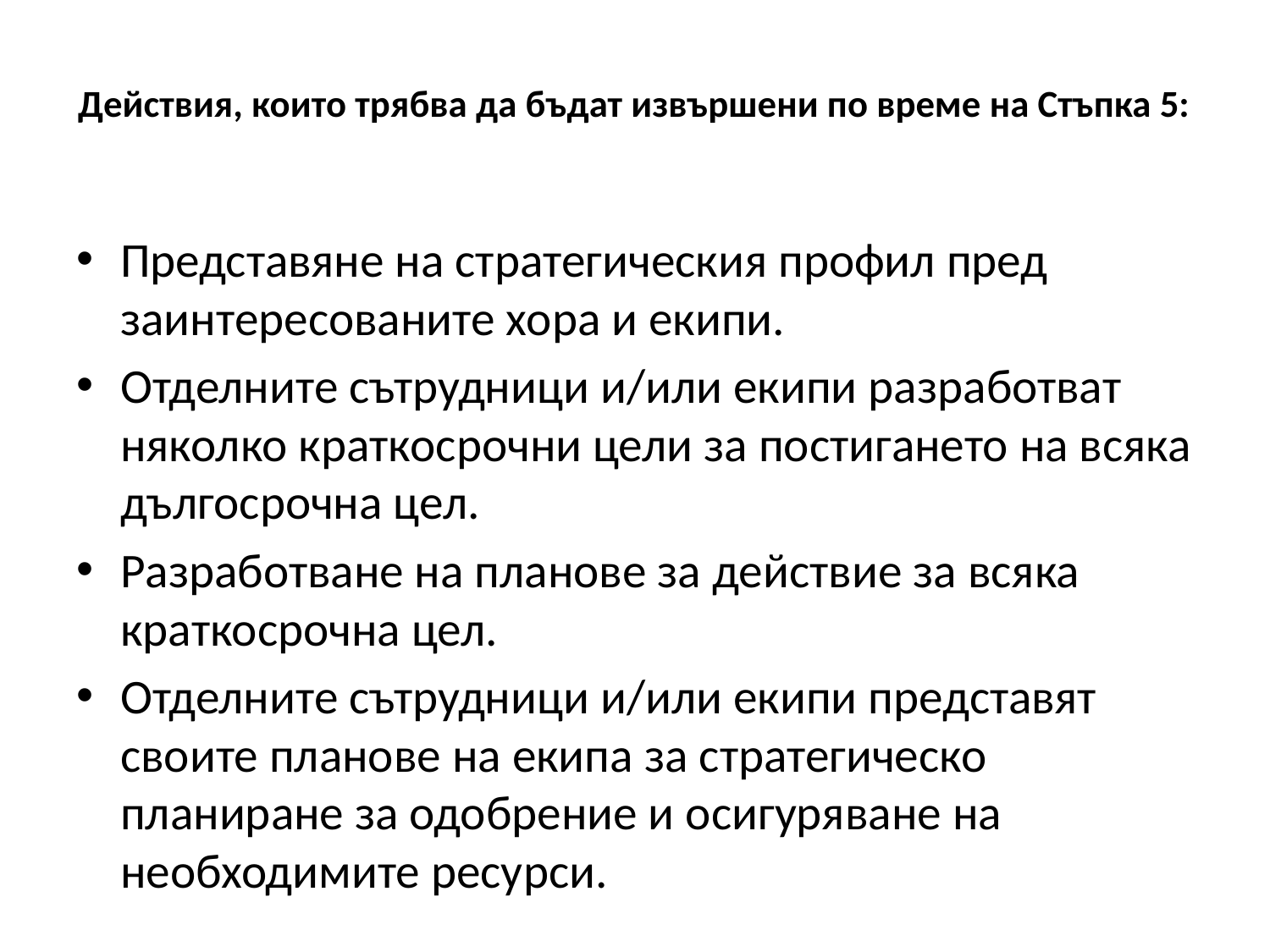

# Действия, които трябва да бъдат извършени по време на Стъпка 5:
Представяне на стратегическия профил пред заинтересованите хора и екипи.
Отделните сътрудници и/или екипи разработват няколко краткосрочни цели за постигането на всяка дългосрочна цел.
Разработване на планове за действие за всяка краткосрочна цел.
Отделните сътрудници и/или екипи представят своите планове на екипа за стратегическо планиране за одобрение и осигуряване на необходимите ресурси.